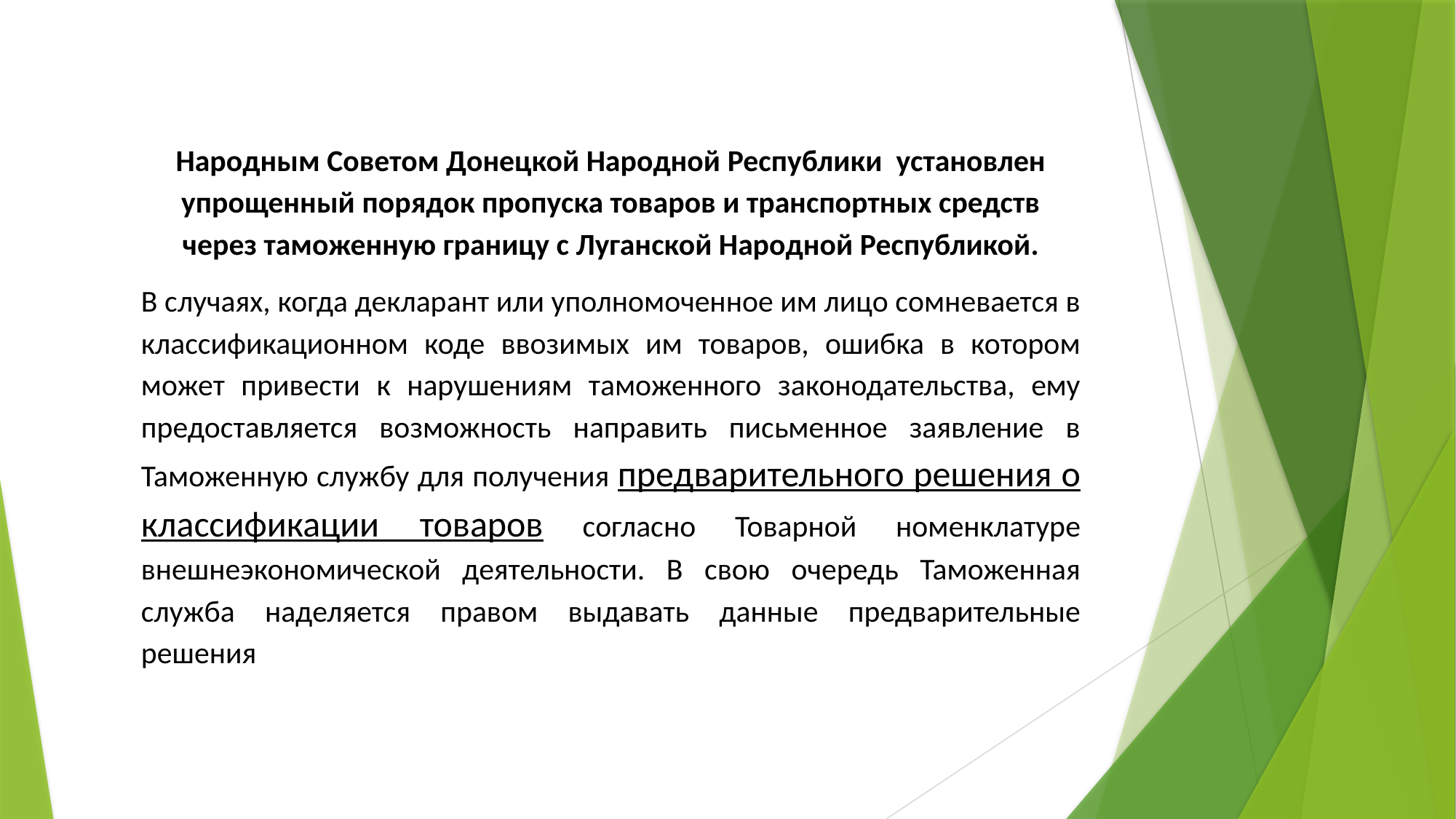

Народным Советом Донецкой Народной Республики  установлен упрощенный порядок пропуска товаров и транспортных средств через таможенную границу с Луганской Народной Республикой.
В случаях, когда декларант или уполномоченное им лицо сомневается в классификационном коде ввозимых им товаров, ошибка в котором может привести к нарушениям таможенного законодательства, ему предоставляется возможность направить письменное заявление в Таможенную службу для получения предварительного решения о классификации товаров согласно Товарной номенклатуре внешнеэкономической деятельности. В свою очередь Таможенная служба наделяется правом выдавать данные предварительные решения